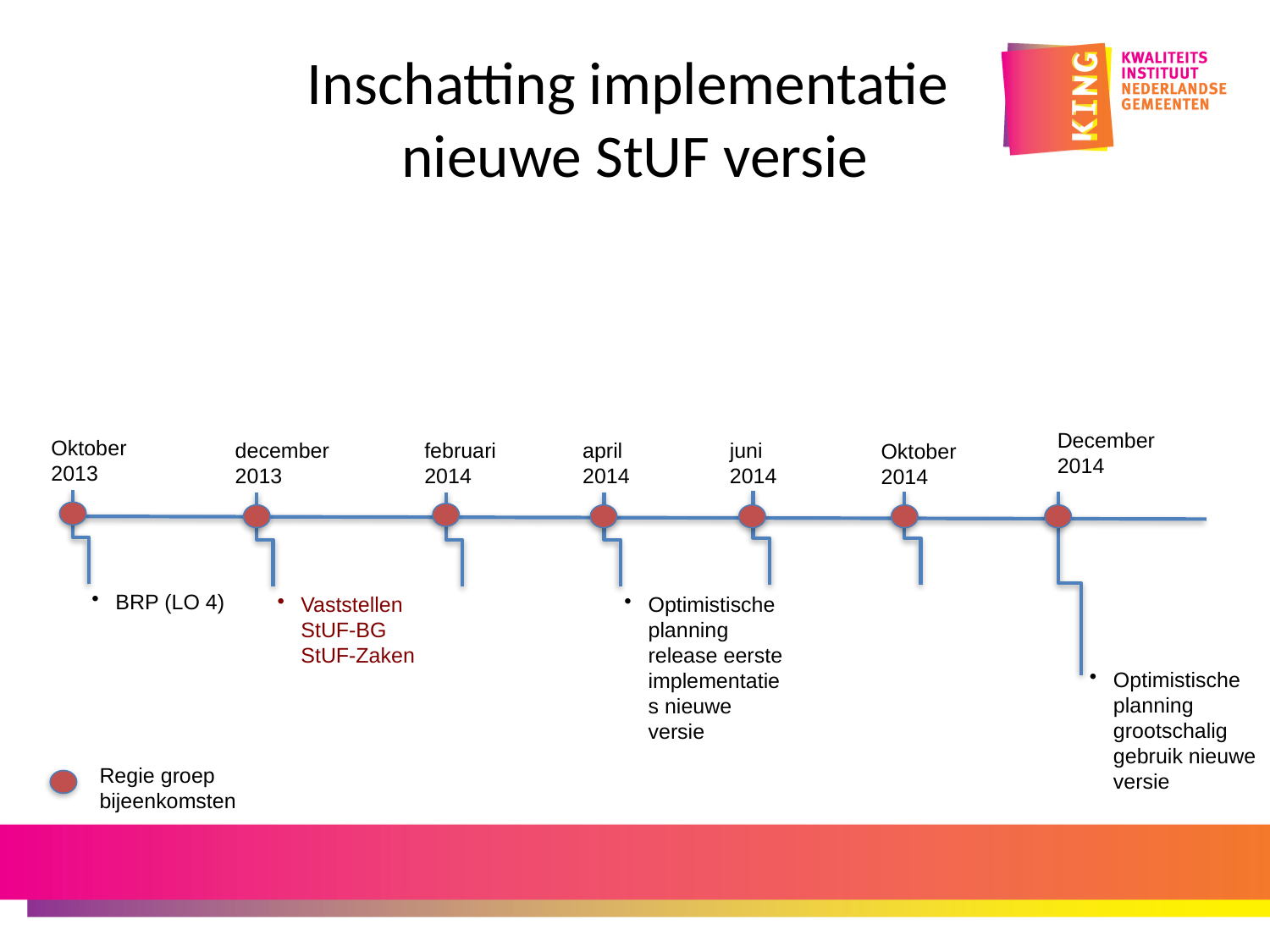

# Inschatting implementatie nieuwe StUF versie
December
2014
Oktober
2013
december
2013
februari
2014
april
2014
juni
2014
Oktober
2014

BRP (LO 4)
Vaststellen StUF-BG StUF-Zaken

Optimistische planning release eerste implementaties nieuwe versie

Optimistische planning grootschalig gebruik nieuwe versie
Regie groep bijeenkomsten